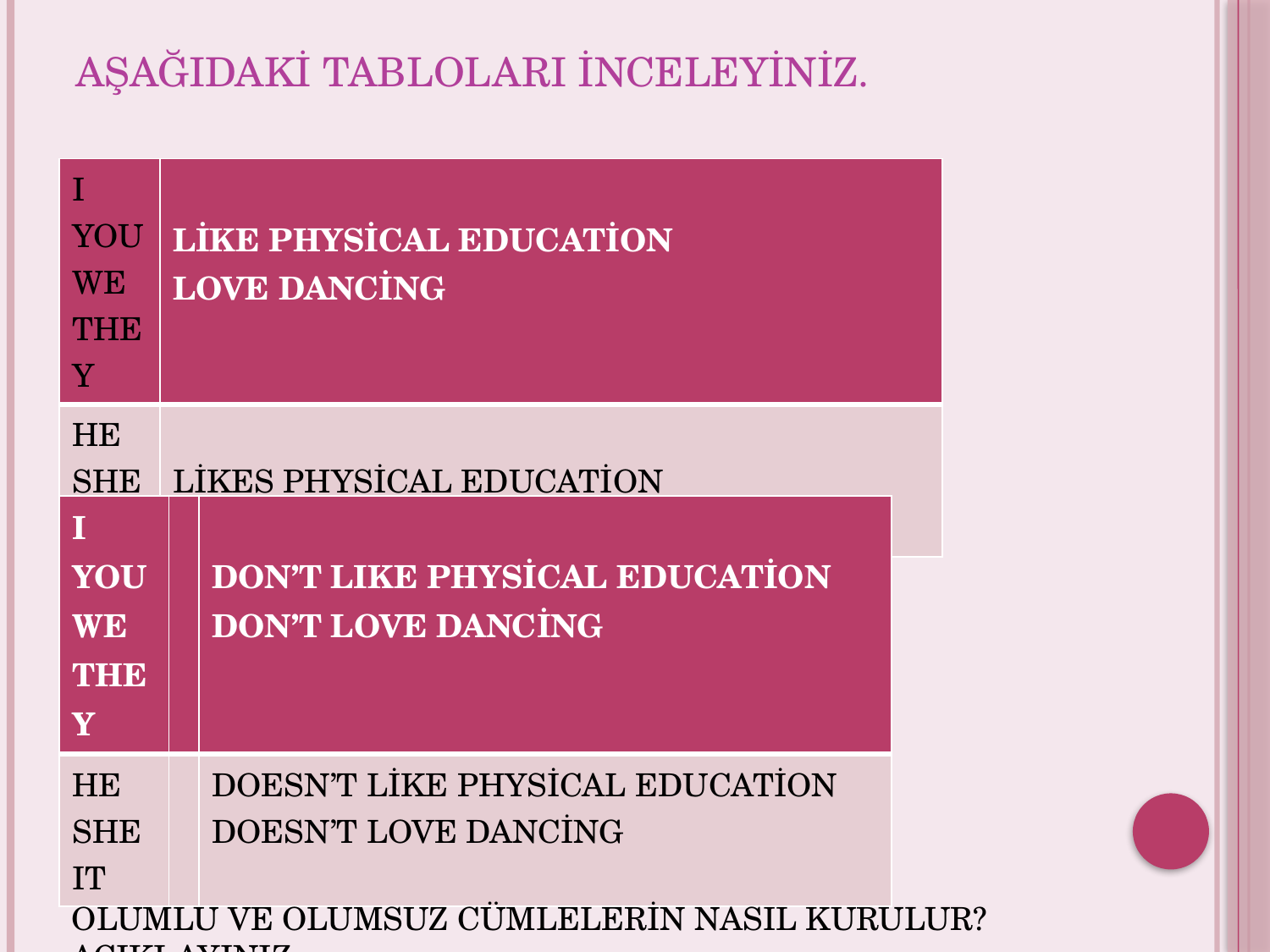

# Aşağıdaki tabloları inceleyiniz.
| I YOU WE THEY | LİKE PHYSİCAL EDUCATİON LOVE DANCİNG |
| --- | --- |
| HE SHE IT | LİKES PHYSİCAL EDUCATİON LOVES DANCİNG |
| I YOU WE THEY |  | DON’T LIKE PHYSİCAL EDUCATİON DON’T LOVE DANCİNG |
| --- | --- | --- |
| HE SHE IT |  | DOESN’T LİKE PHYSİCAL EDUCATİON DOESN’T LOVE DANCİNG |
OLUMLU VE OLUMSUZ CÜMLELERİN NASIL KURULUR? AÇIKLAYINIZ.